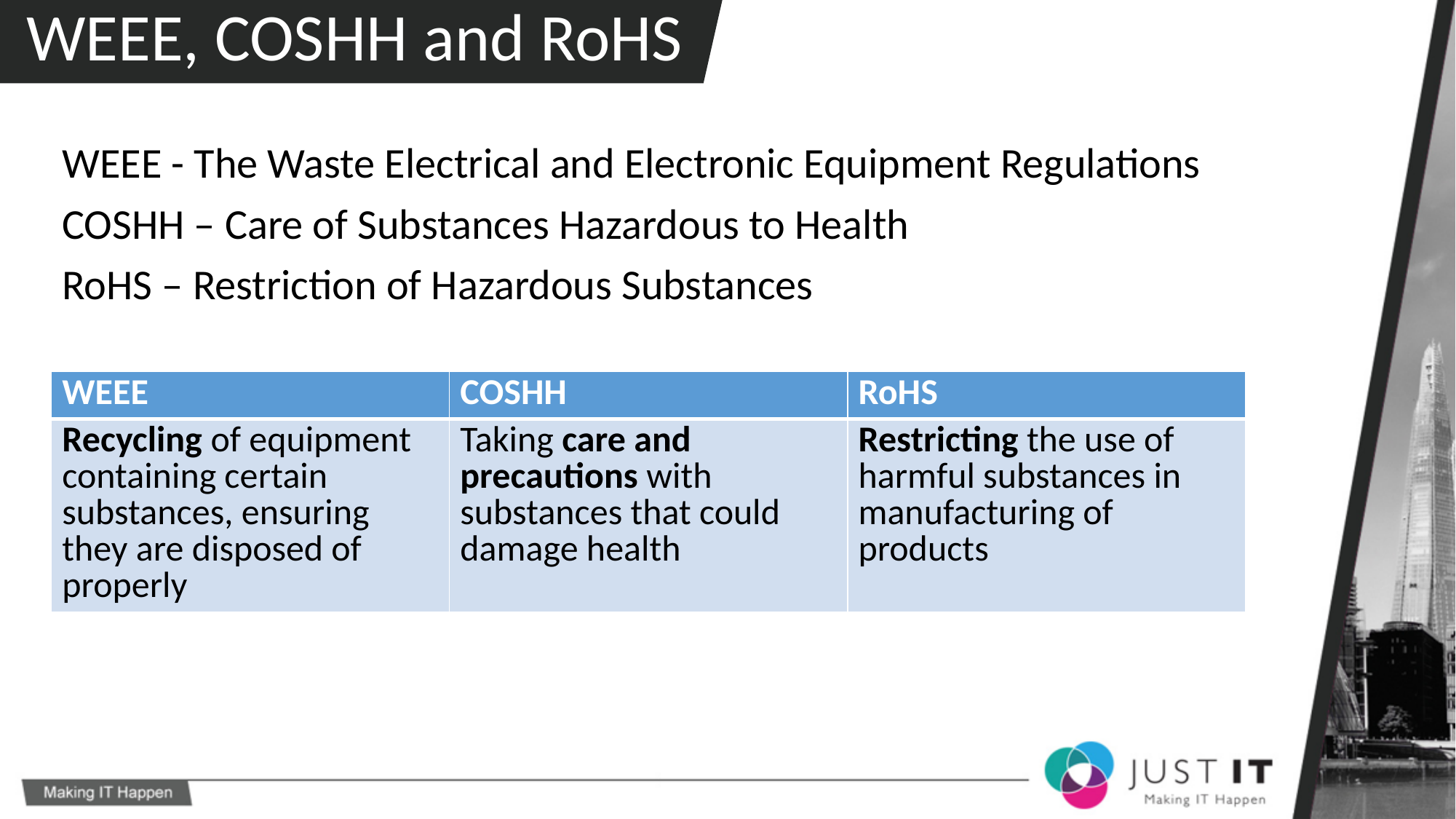

# WEEE, COSHH and RoHS
WEEE - The Waste Electrical and Electronic Equipment Regulations
COSHH – Care of Substances Hazardous to Health
RoHS – Restriction of Hazardous Substances
| WEEE | COSHH | RoHS |
| --- | --- | --- |
| Recycling of equipment containing certain substances, ensuring they are disposed of properly | Taking care and precautions with substances that could damage health | Restricting the use of harmful substances in manufacturing of products |